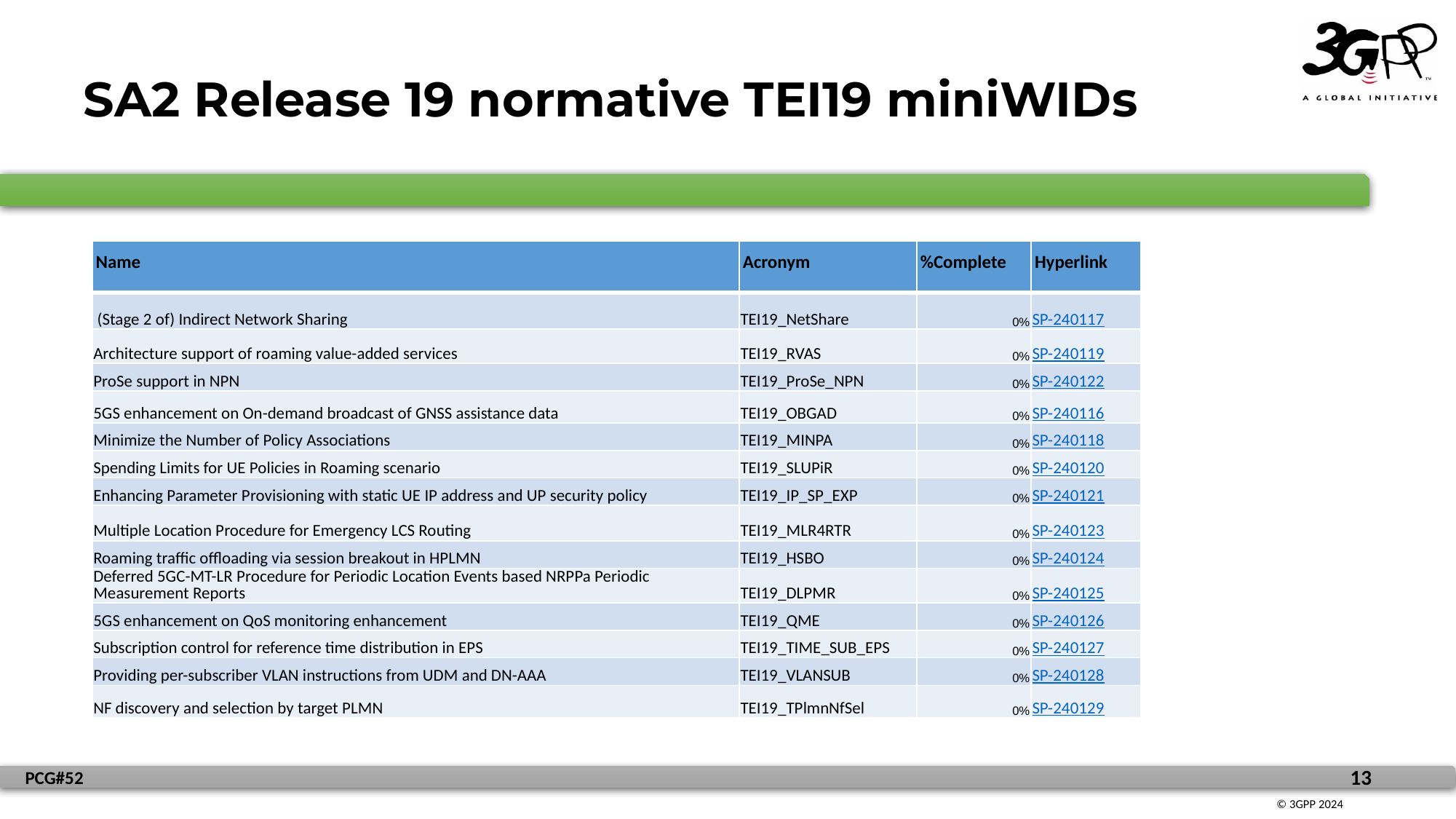

# SA2 Release 19 normative TEI19 miniWIDs
| Name | Acronym | %Complete | Hyperlink |
| --- | --- | --- | --- |
| (Stage 2 of) Indirect Network Sharing | TEI19\_NetShare | 0% | SP-240117 |
| Architecture support of roaming value-added services | TEI19\_RVAS | 0% | SP-240119 |
| ProSe support in NPN | TEI19\_ProSe\_NPN | 0% | SP-240122 |
| 5GS enhancement on On-demand broadcast of GNSS assistance data | TEI19\_OBGAD | 0% | SP-240116 |
| Minimize the Number of Policy Associations | TEI19\_MINPA | 0% | SP-240118 |
| Spending Limits for UE Policies in Roaming scenario | TEI19\_SLUPiR | 0% | SP-240120 |
| Enhancing Parameter Provisioning with static UE IP address and UP security policy | TEI19\_IP\_SP\_EXP | 0% | SP-240121 |
| Multiple Location Procedure for Emergency LCS Routing | TEI19\_MLR4RTR | 0% | SP-240123 |
| Roaming traffic offloading via session breakout in HPLMN | TEI19\_HSBO | 0% | SP-240124 |
| Deferred 5GC-MT-LR Procedure for Periodic Location Events based NRPPa Periodic Measurement Reports | TEI19\_DLPMR | 0% | SP-240125 |
| 5GS enhancement on QoS monitoring enhancement | TEI19\_QME | 0% | SP-240126 |
| Subscription control for reference time distribution in EPS | TEI19\_TIME\_SUB\_EPS | 0% | SP-240127 |
| Providing per-subscriber VLAN instructions from UDM and DN-AAA | TEI19\_VLANSUB | 0% | SP-240128 |
| NF discovery and selection by target PLMN | TEI19\_TPlmnNfSel | 0% | SP-240129 |